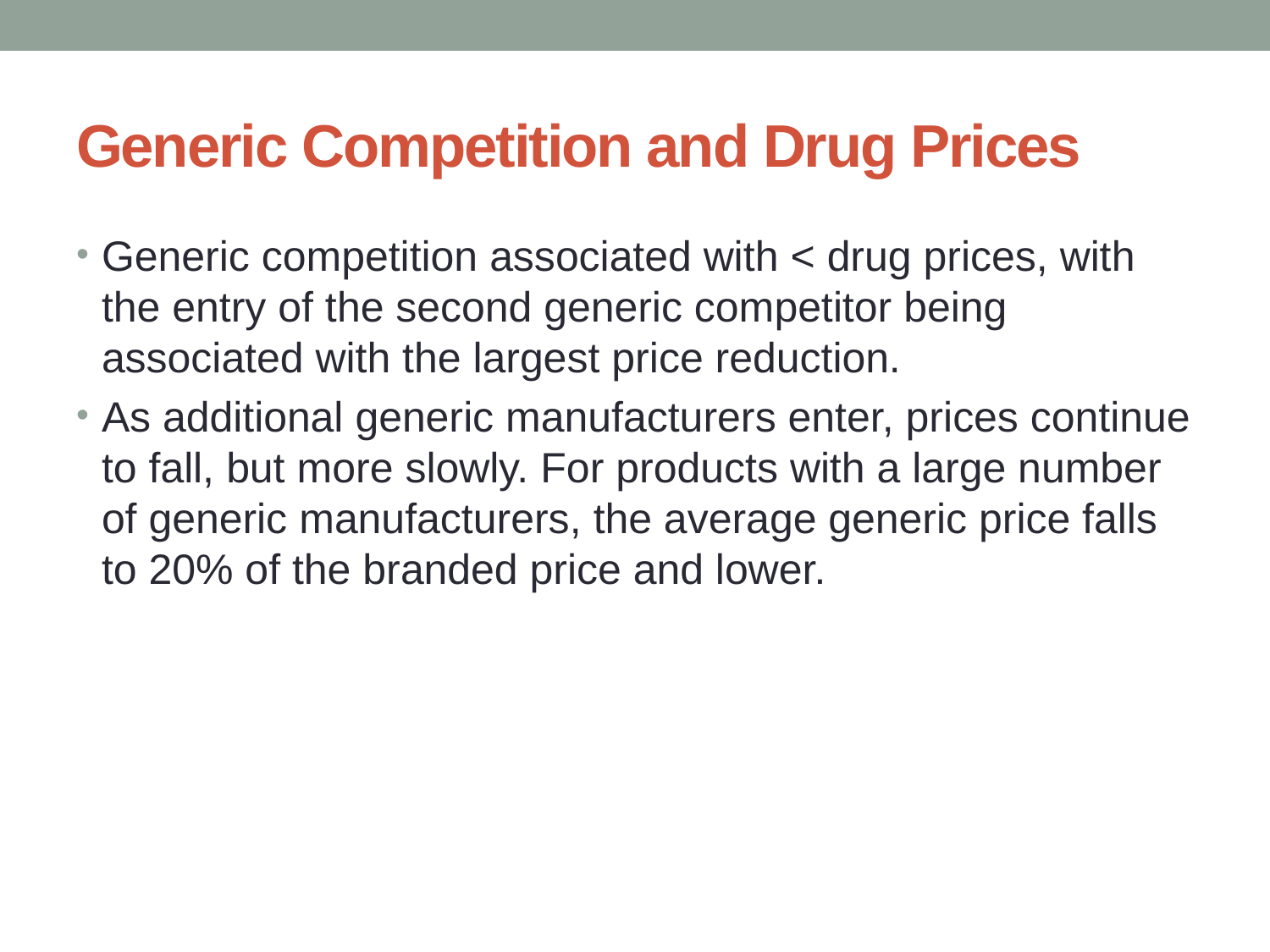

# Generic Competition and Drug Prices
Generic competition associated with < drug prices, with the entry of the second generic competitor being associated with the largest price reduction.
As additional generic manufacturers enter, prices continue to fall, but more slowly. For products with a large number of generic manufacturers, the average generic price falls to 20% of the branded price and lower.